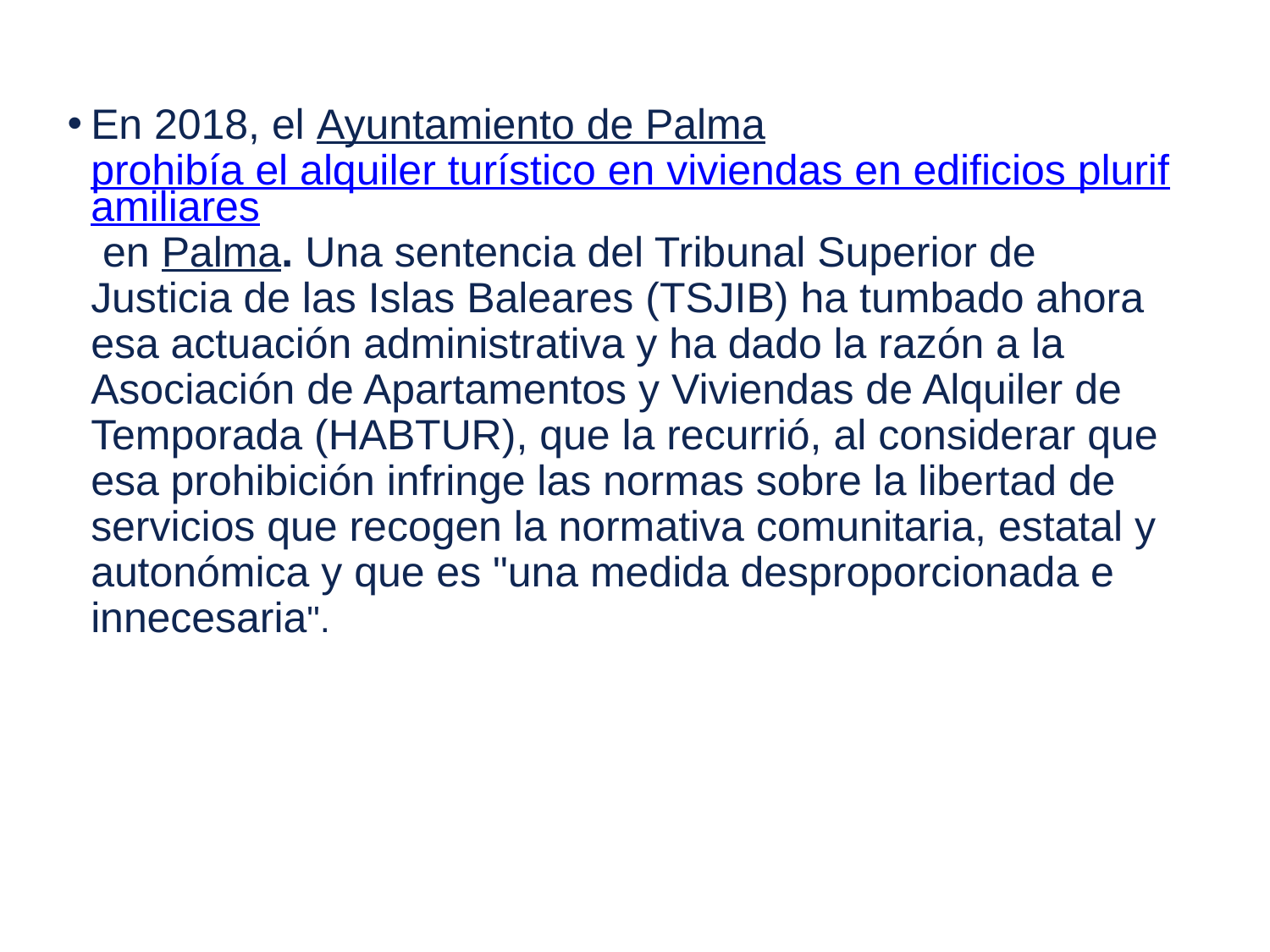

En 2018, el Ayuntamiento de Palma prohibía el alquiler turístico en viviendas en edificios plurifamiliares en Palma. Una sentencia del Tribunal Superior de Justicia de las Islas Baleares (TSJIB) ha tumbado ahora esa actuación administrativa y ha dado la razón a la Asociación de Apartamentos y Viviendas de Alquiler de Temporada (HABTUR), que la recurrió, al considerar que esa prohibición infringe las normas sobre la libertad de servicios que recogen la normativa comunitaria, estatal y autonómica y que es "una medida desproporcionada e innecesaria".